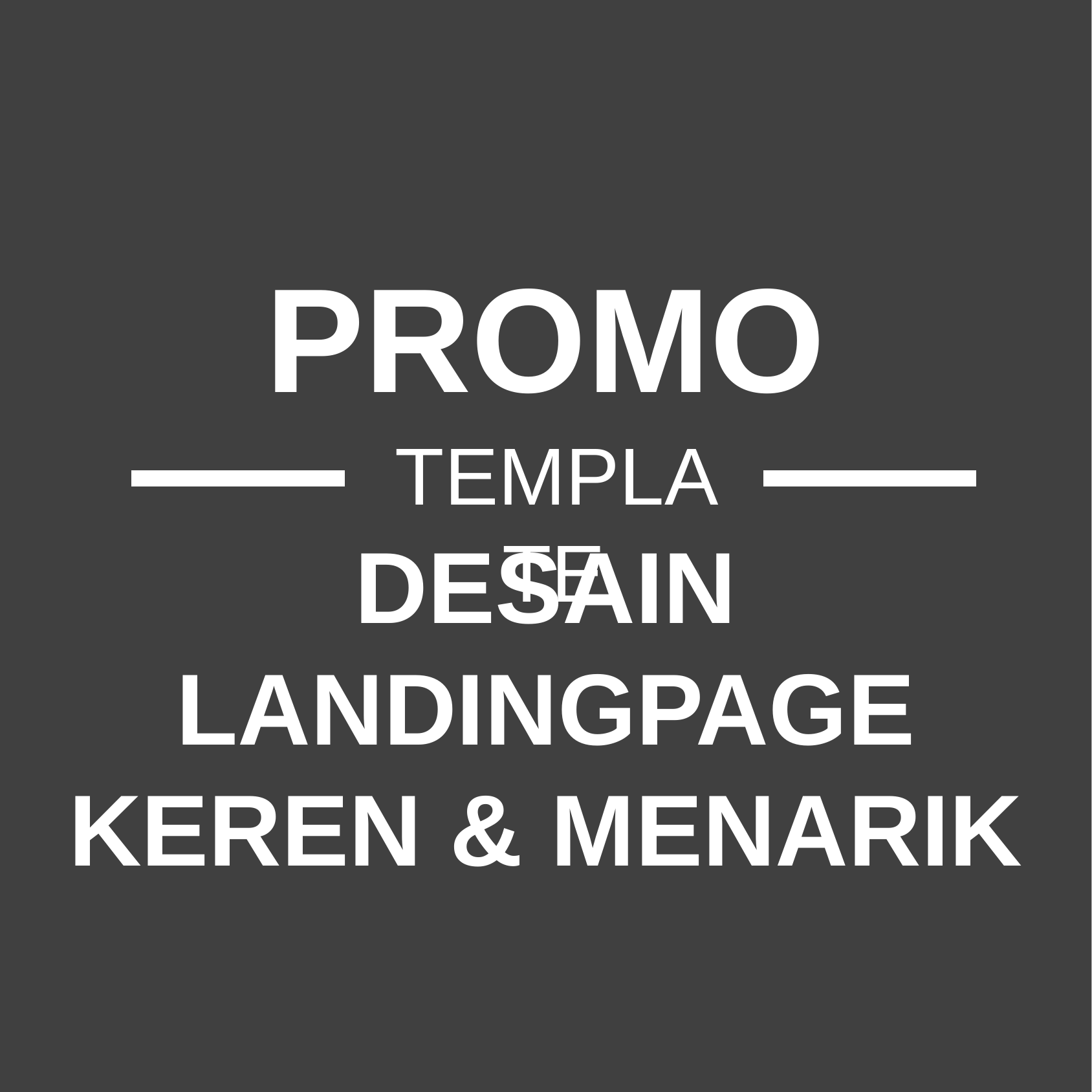

PROMO
TEMPLATE
DESAIN LANDINGPAGE
KEREN & MENARIK